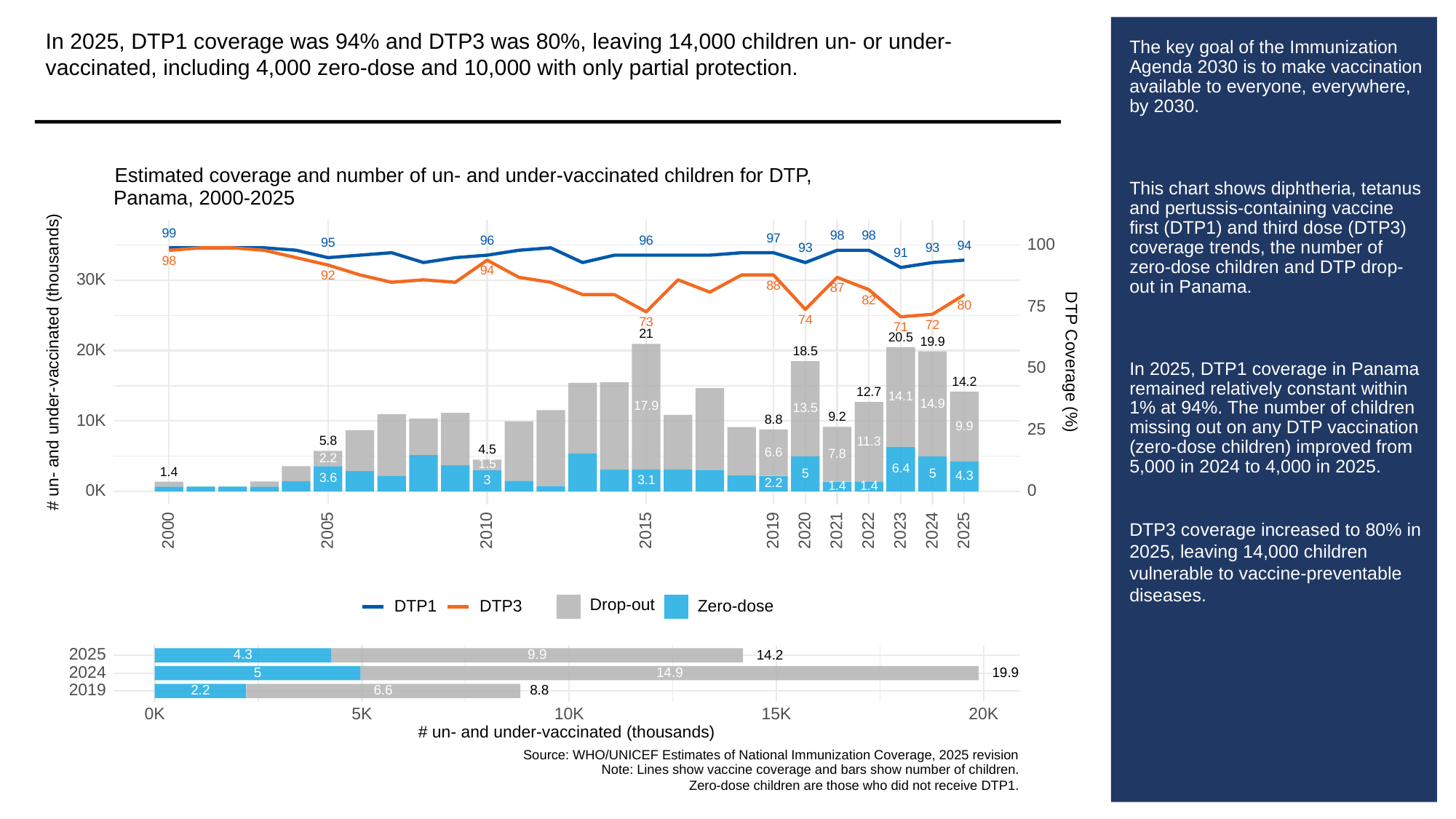

In 2025, DTP1 coverage was 94% and DTP3 was 80%, leaving 14,000 children un- or under-vaccinated, including 4,000 zero-dose and 10,000 with only partial protection.
# The key goal of the Immunization Agenda 2030 is to make vaccination available to everyone, everywhere, by 2030.

This chart shows diphtheria, tetanus and pertussis-containing vaccine first (DTP1) and third dose (DTP3) coverage trends, the number of zero-dose children and DTP drop-out in Panama.

In 2025, DTP1 coverage in Panama remained relatively constant within 1% at 94%. The number of children missing out on any DTP vaccination (zero-dose children) improved from 5,000 in 2024 to 4,000 in 2025.

DTP3 coverage increased to 80% in 2025, leaving 14,000 children vulnerable to vaccine-preventable diseases.

Estimated coverage and number of un- and under-vaccinated children for DTP,
Panama, 2000-2025

99
98
98
97
96
96
95
100
94
93
93

91
98
94
92
30K

88
87
82
75
80

74
73
72
71
21
20.5
19.9

20K

18.5

# un- and under-vaccinated (thousands)
DTP Coverage (%)

50
14.2

12.7

14.1
14.9
17.9

13.5

9.2

10K

8.8

9.9
25

5.8
11.3
4.5

6.6
7.8

2.2

1.5

6.4

1.4
5
5

4.3
3.6

3.1

3
2.2

1.4
1.4
0K
0

2023
2000
2005
2010
2015
2019
2020
2021
2022
2024
2025

Drop-out
DTP3
Zero-dose
DTP1

2025
4.3
9.9
14.2

2024
14.9
19.9
5

2019
6.6
8.8
2.2

0K
10K
15K
20K
5K
# un- and under-vaccinated (thousands)
Source: WHO/UNICEF Estimates of National Immunization Coverage, 2025 revision
Note: Lines show vaccine coverage and bars show number of children.
Zero-dose children are those who did not receive DTP1.